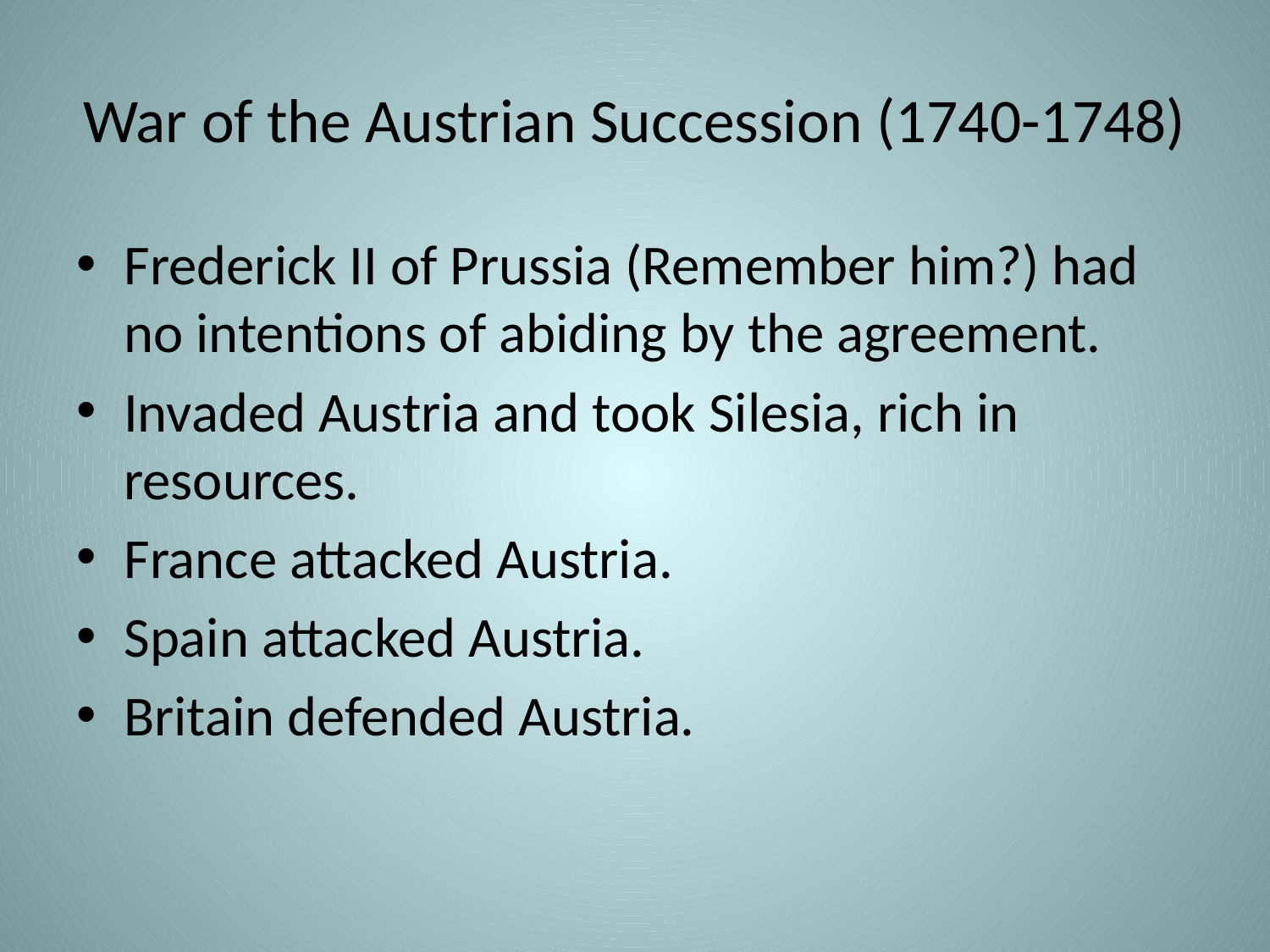

# War of the Austrian Succession (1740-1748)
Frederick II of Prussia (Remember him?) had no intentions of abiding by the agreement.
Invaded Austria and took Silesia, rich in resources.
France attacked Austria.
Spain attacked Austria.
Britain defended Austria.